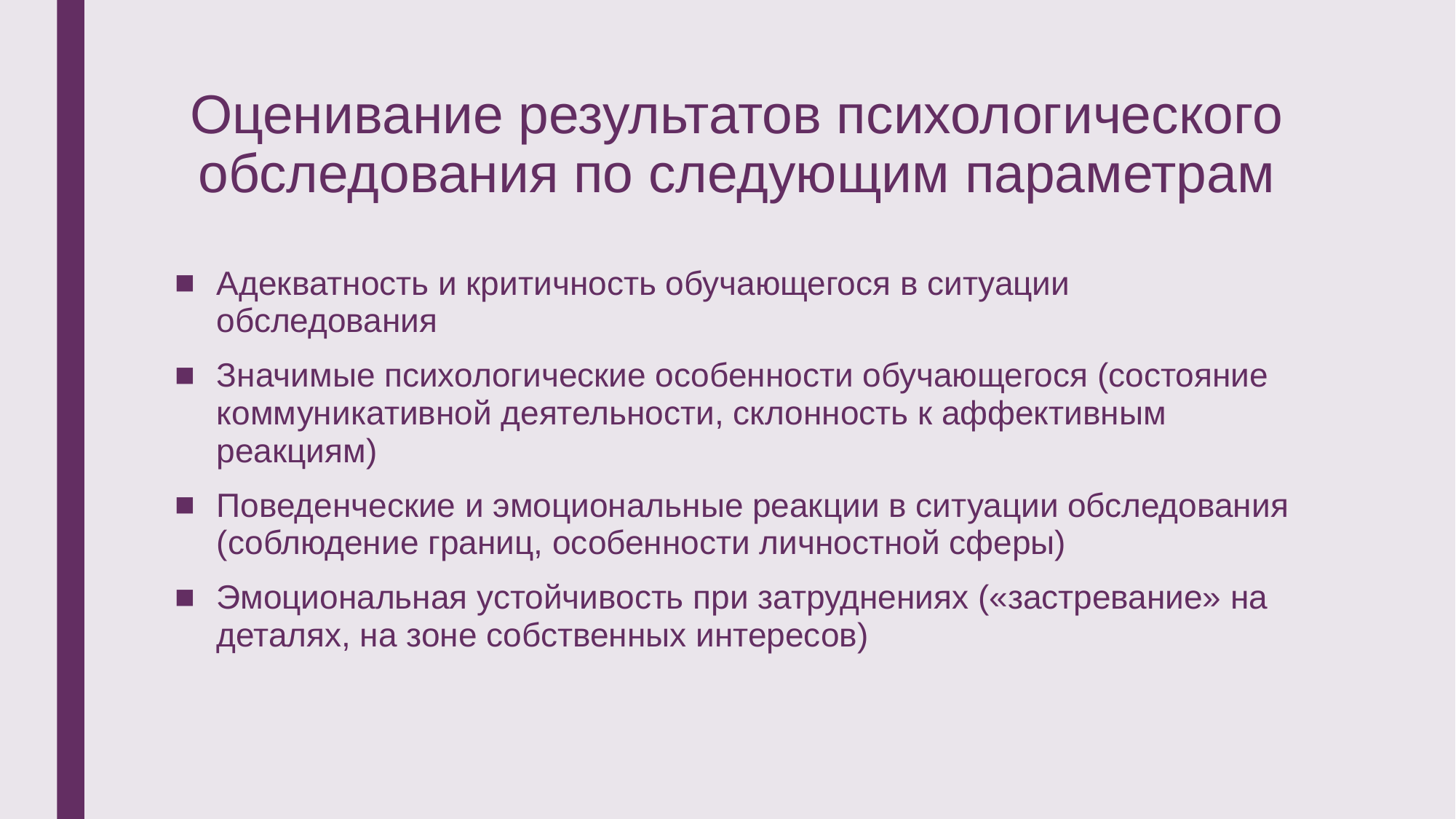

# Оценивание результатов психологического обследования по следующим параметрам
Адекватность и критичность обучающегося в ситуации обследования
Значимые психологические особенности обучающегося (состояние коммуникативной деятельности, склонность к аффективным реакциям)
Поведенческие и эмоциональные реакции в ситуации обследования (соблюдение границ, особенности личностной сферы)
Эмоциональная устойчивость при затруднениях («застревание» на деталях, на зоне собственных интересов)